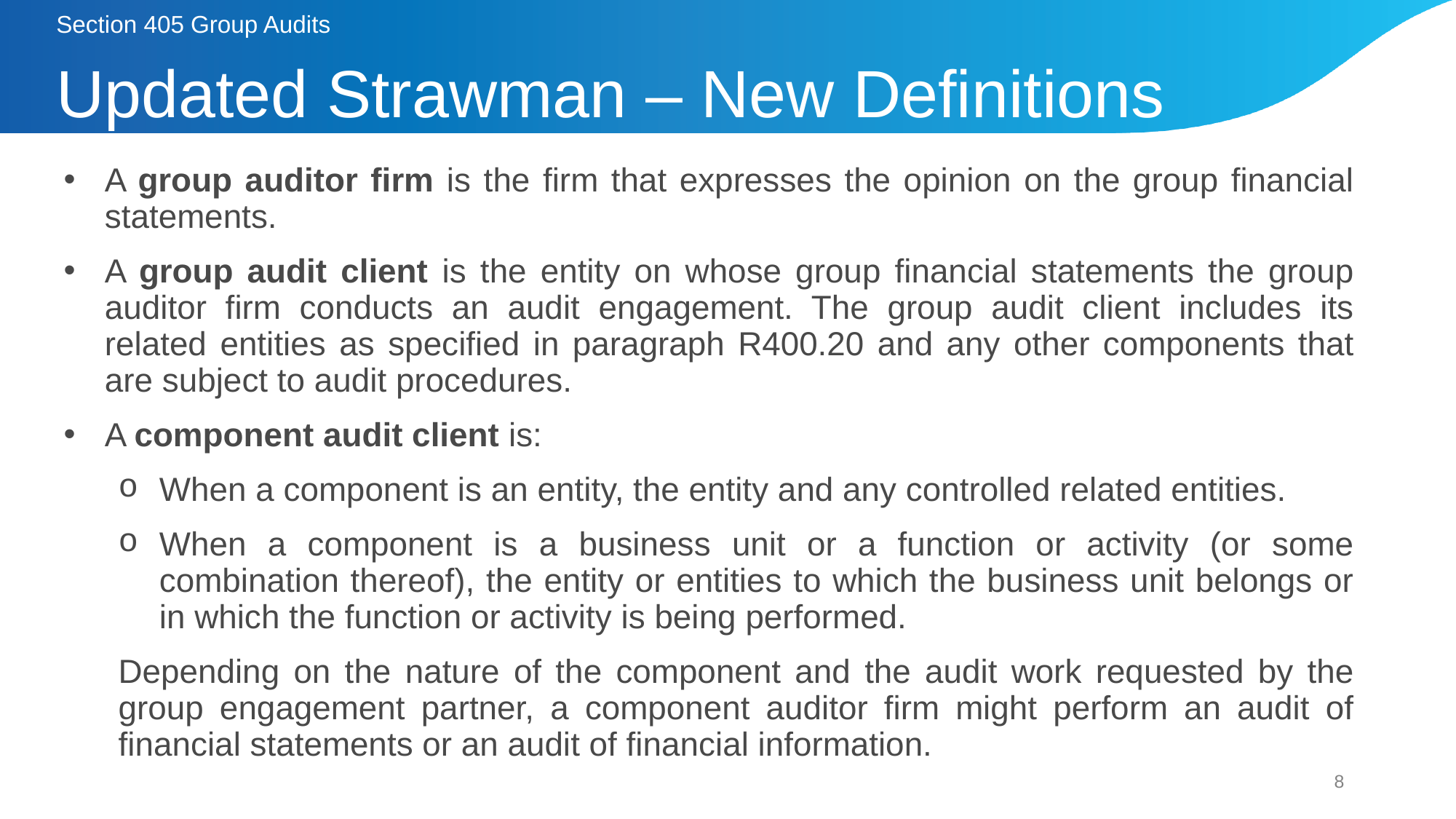

Section 405 Group Audits
# Updated Strawman – New Definitions
A group auditor firm is the firm that expresses the opinion on the group financial statements.
A group audit client is the entity on whose group financial statements the group auditor firm conducts an audit engagement. The group audit client includes its related entities as specified in paragraph R400.20 and any other components that are subject to audit procedures.
A component audit client is:
When a component is an entity, the entity and any controlled related entities.
When a component is a business unit or a function or activity (or some combination thereof), the entity or entities to which the business unit belongs or in which the function or activity is being performed.
Depending on the nature of the component and the audit work requested by the group engagement partner, a component auditor firm might perform an audit of financial statements or an audit of financial information.
8